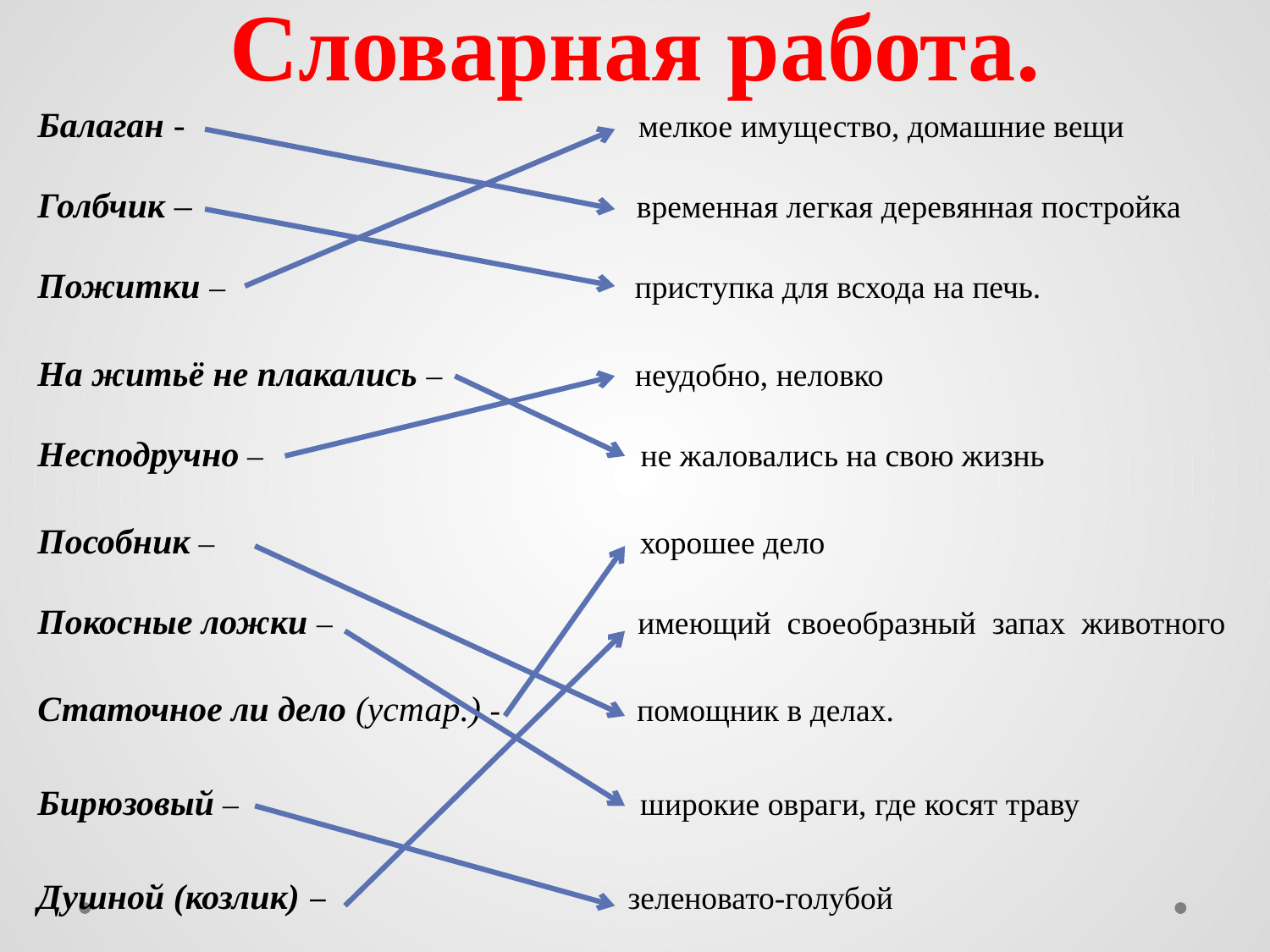

# Словарная работа.
Балаган -                                                   мелкое имущество, домашние вещи
Голбчик –                                                  временная легкая деревянная постройка
Пожитки –                                                   приступка для всхода на печь.
На житьё не плакались –                        неудобно, неловко
Несподручно –                                               не жаловались на свою жизнь
Пособник –                                                     хорошее дело
Покосные ложки –                                      имеющий  своеобразный  запах  животного
Статочное ли дело (устар.) -                 помощник в делах.

Бирюзовый –                                                  широкие овраги, где косят траву

Душной (козлик) –                                  зеленовато-голубой